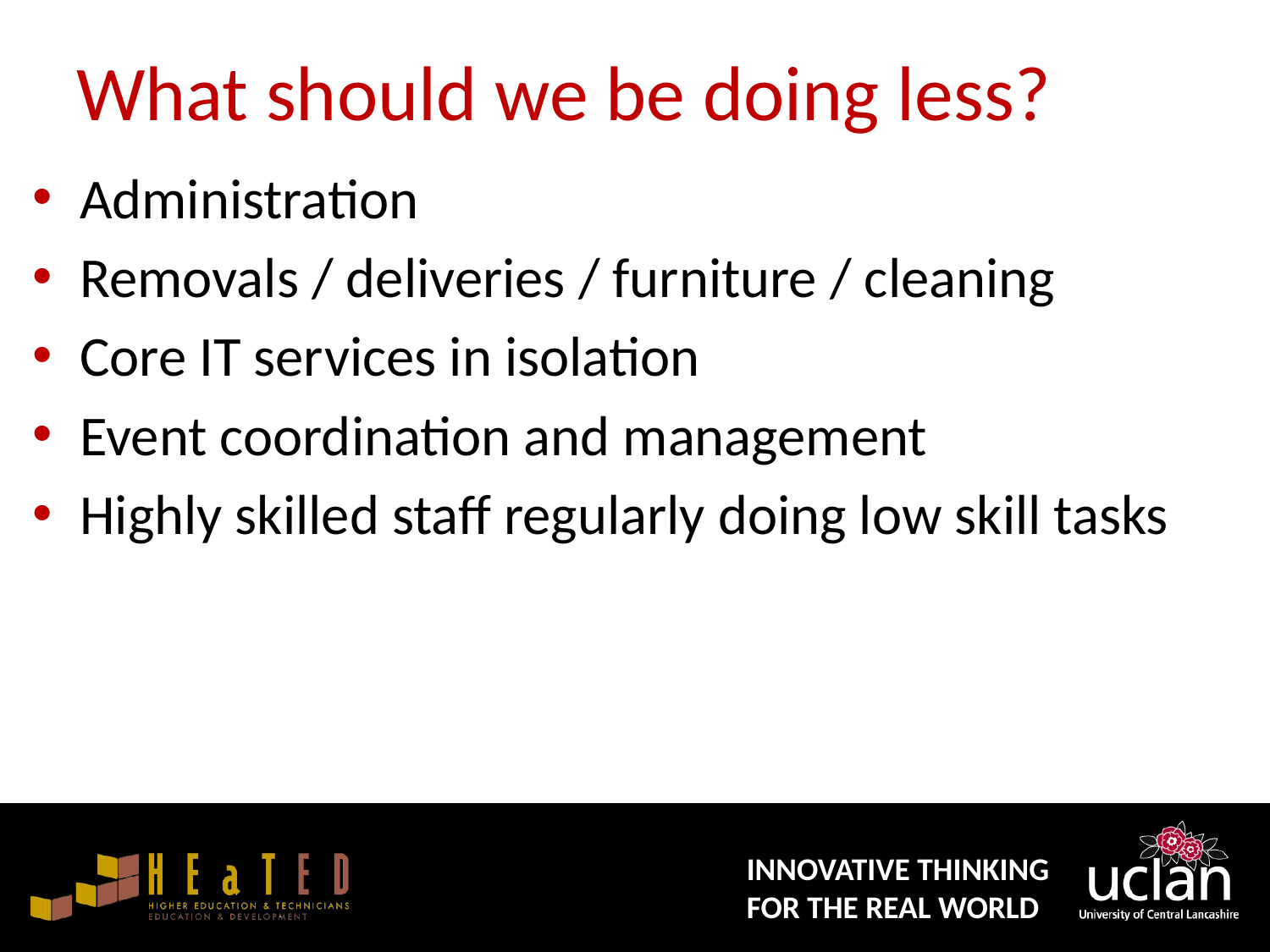

# What should we be doing less?
Administration
Removals / deliveries / furniture / cleaning
Core IT services in isolation
Event coordination and management
Highly skilled staff regularly doing low skill tasks